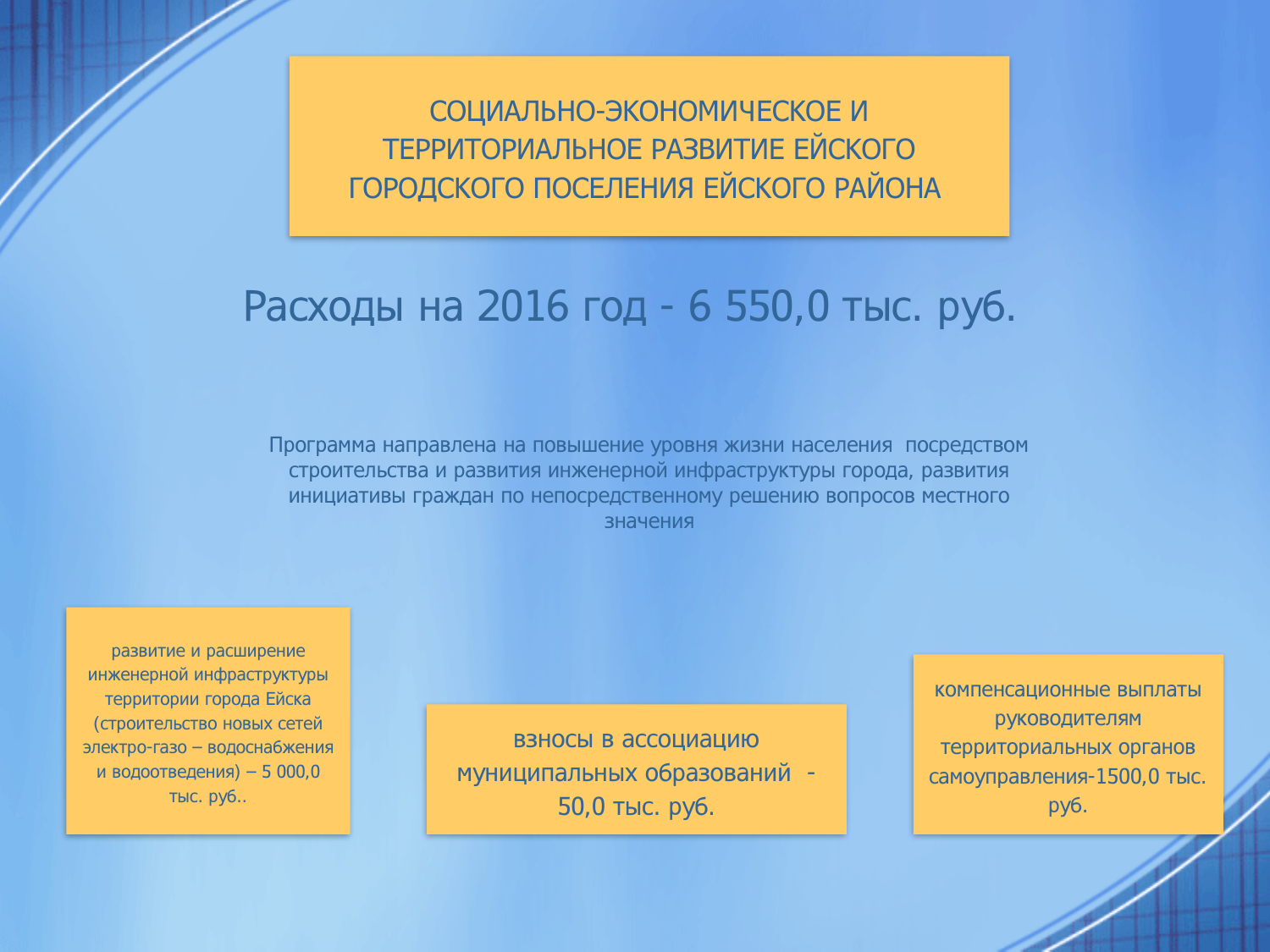

СОЦИАЛЬНО-ЭКОНОМИЧЕСКОЕ И ТЕРРИТОРИАЛЬНОЕ РАЗВИТИЕ ЕЙСКОГО ГОРОДСКОГО ПОСЕЛЕНИЯ ЕЙСКОГО РАЙОНА
Расходы на 2016 год - 6 550,0 тыс. руб.
Программа направлена на повышение уровня жизни населения  посредством строительства и развития инженерной инфраструктуры города, развития инициативы граждан по непосредственному решению вопросов местного значения
развитие и расширение инженерной инфраструктуры территории города Ейска (строительство новых сетей электро-газо – водоснабжения и водоотведения) – 5 000,0 тыс. руб..
компенсационные выплаты руководителям территориальных органов самоуправления-1500,0 тыс. руб.
взносы в ассоциацию муниципальных образований  -50,0 тыс. руб.